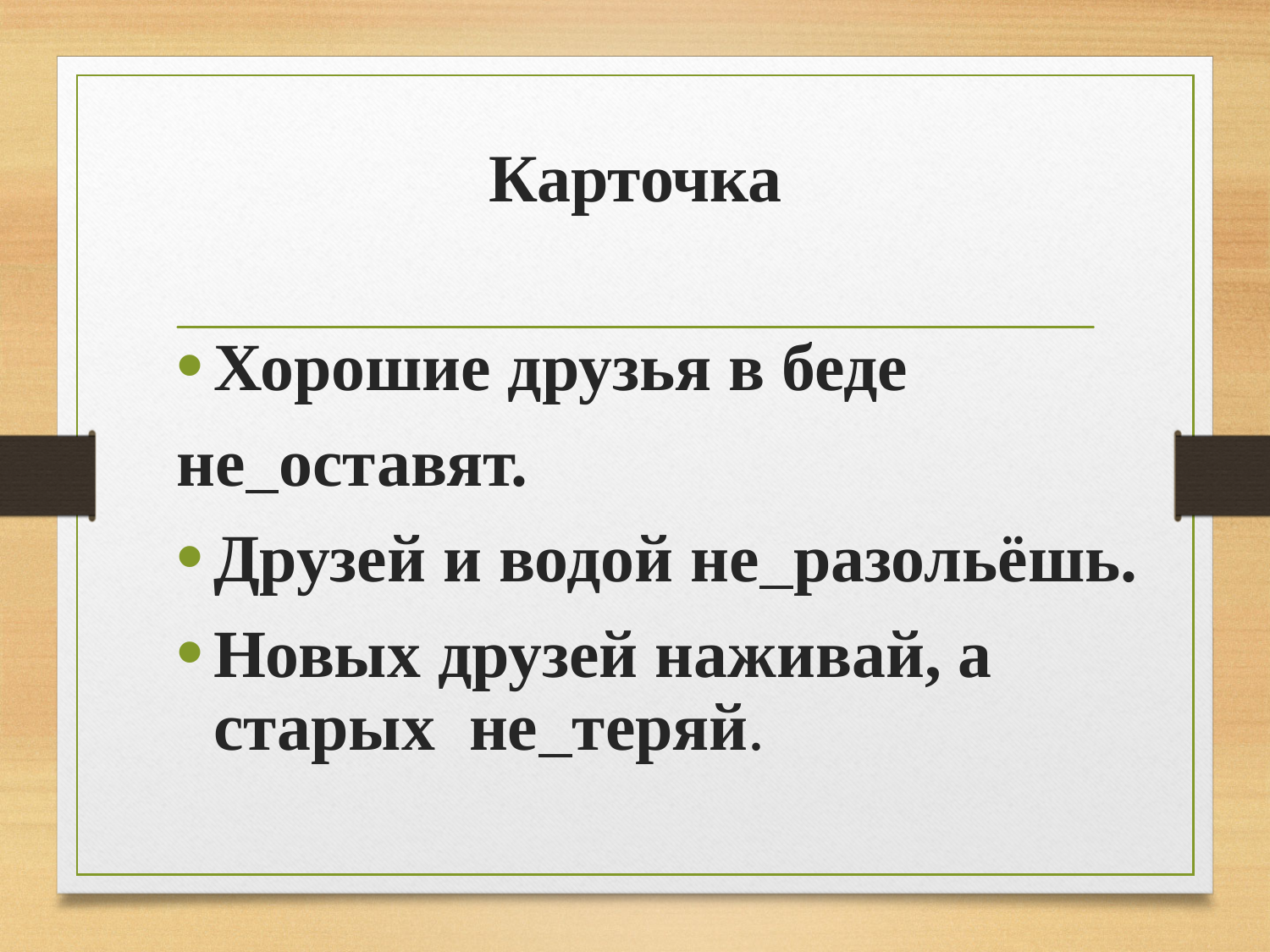

# Карточка

Хорошие друзья в беде
не  оставят.
Друзей и водой не  разольёшь.
Новых друзей наживай, а старых  не  теряй.